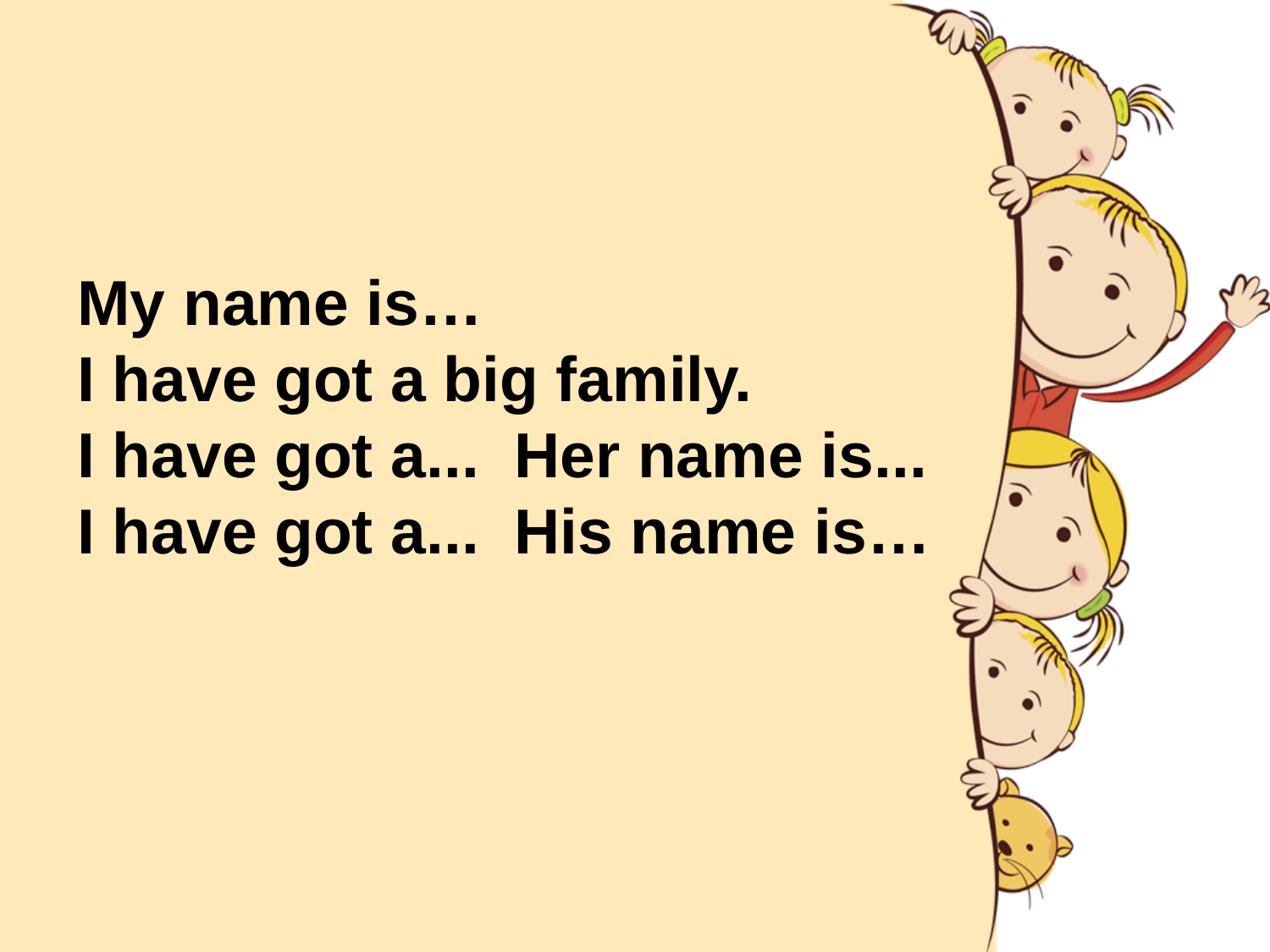

My name is…
I have got a big family.
I have got a...  Her name is...
I have got a...  His name is…